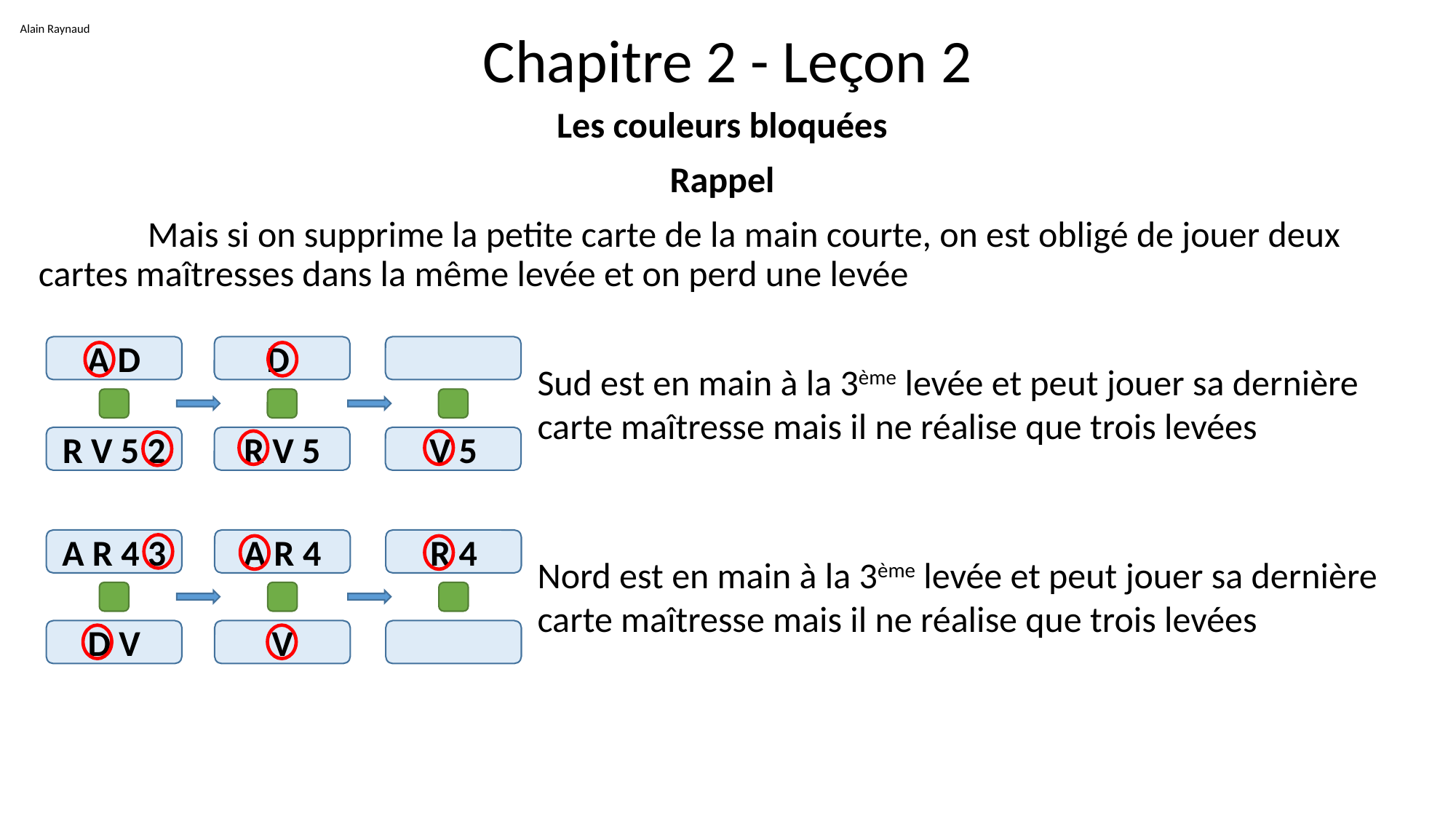

Alain Raynaud
# Chapitre 2 - Leçon 2
Les couleurs bloquées
Rappel
	Mais si on supprime la petite carte de la main courte, on est obligé de jouer deux cartes maîtresses dans la même levée et on perd une levée

A D

R V 5 2
D

R V 5

V 5

Sud est en main à la 3ème levée et peut jouer sa dernière carte maîtresse mais il ne réalise que trois levées

A R 4 3

D V
A R 4

V
R 4

Nord est en main à la 3ème levée et peut jouer sa dernière carte maîtresse mais il ne réalise que trois levées